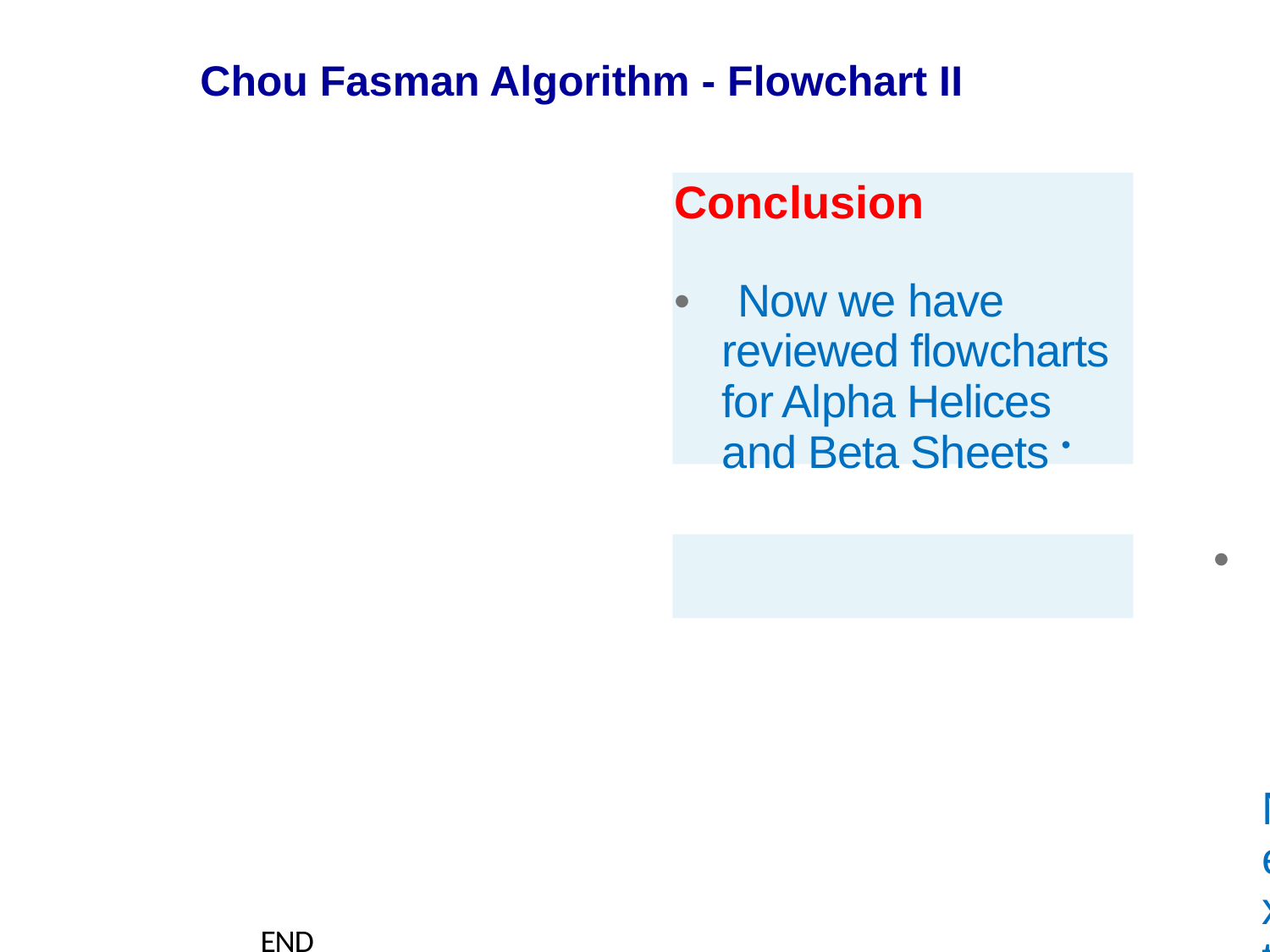

Chou Fasman Algorithm - Flowchart II
Conclusion
•    Now we have reviewed flowcharts for Alpha Helices and Beta Sheets •
•    Next up is the flow chart for Beta Turns.
END